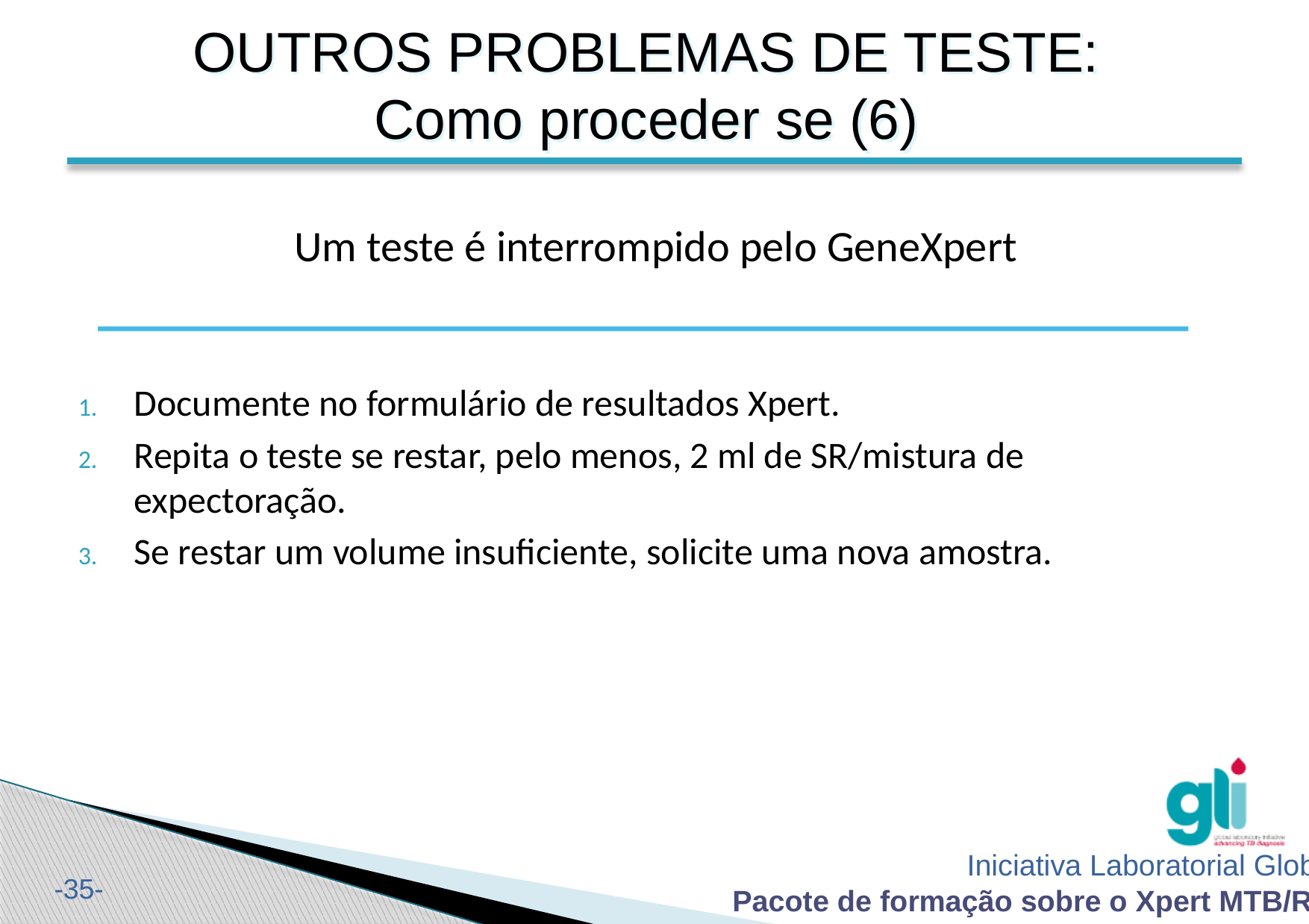

OUTROS PROBLEMAS DE TESTE:
Como proceder se (6)
Um teste é interrompido pelo GeneXpert

Documente no formulário de resultados Xpert.
Repita o teste se restar, pelo menos, 2 ml de SR/mistura de expectoração.
Se restar um volume insuficiente, solicite uma nova amostra.